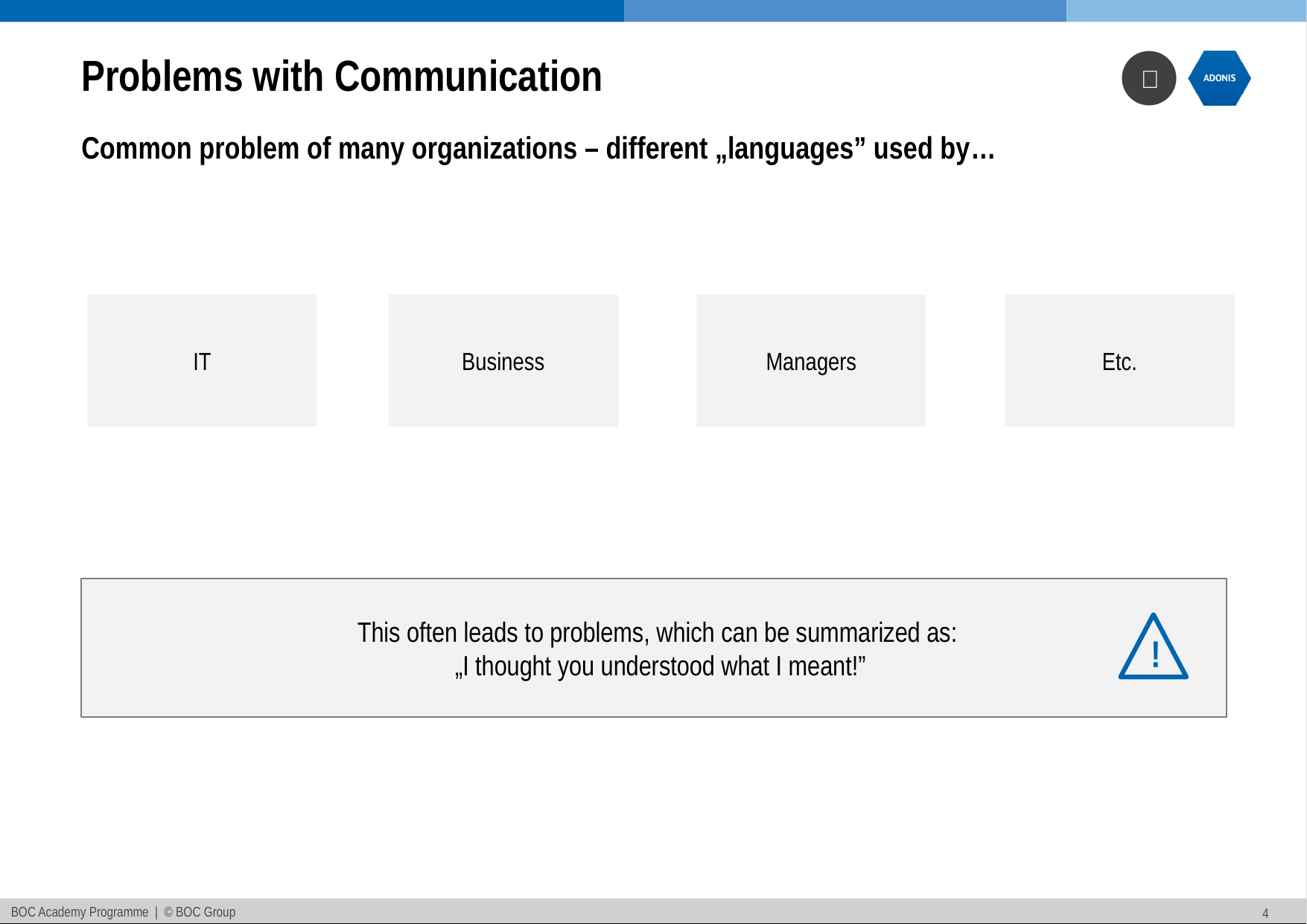

# Problems with Communication
Common problem of many organizations – different „languages” used by…

IT
Business
Managers
Etc.
This often leads to problems, which can be summarized as:
„I thought you understood what I meant!”

!